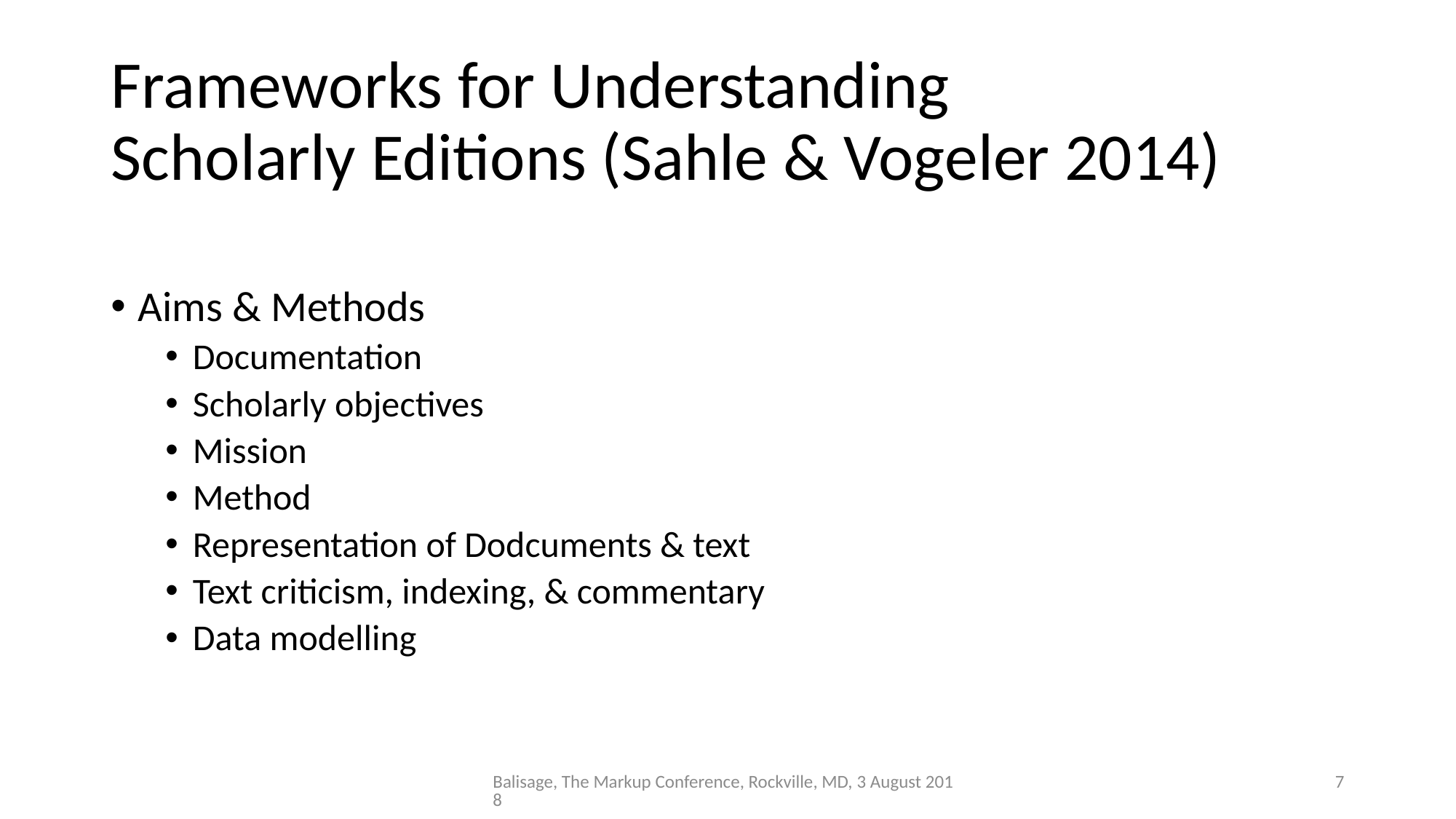

# Frameworks for Understanding Scholarly Editions (Sahle & Vogeler 2014)
Aims & Methods
Documentation
Scholarly objectives
Mission
Method
Representation of Dodcuments & text
Text criticism, indexing, & commentary
Data modelling
Balisage, The Markup Conference, Rockville, MD, 3 August 2018
7